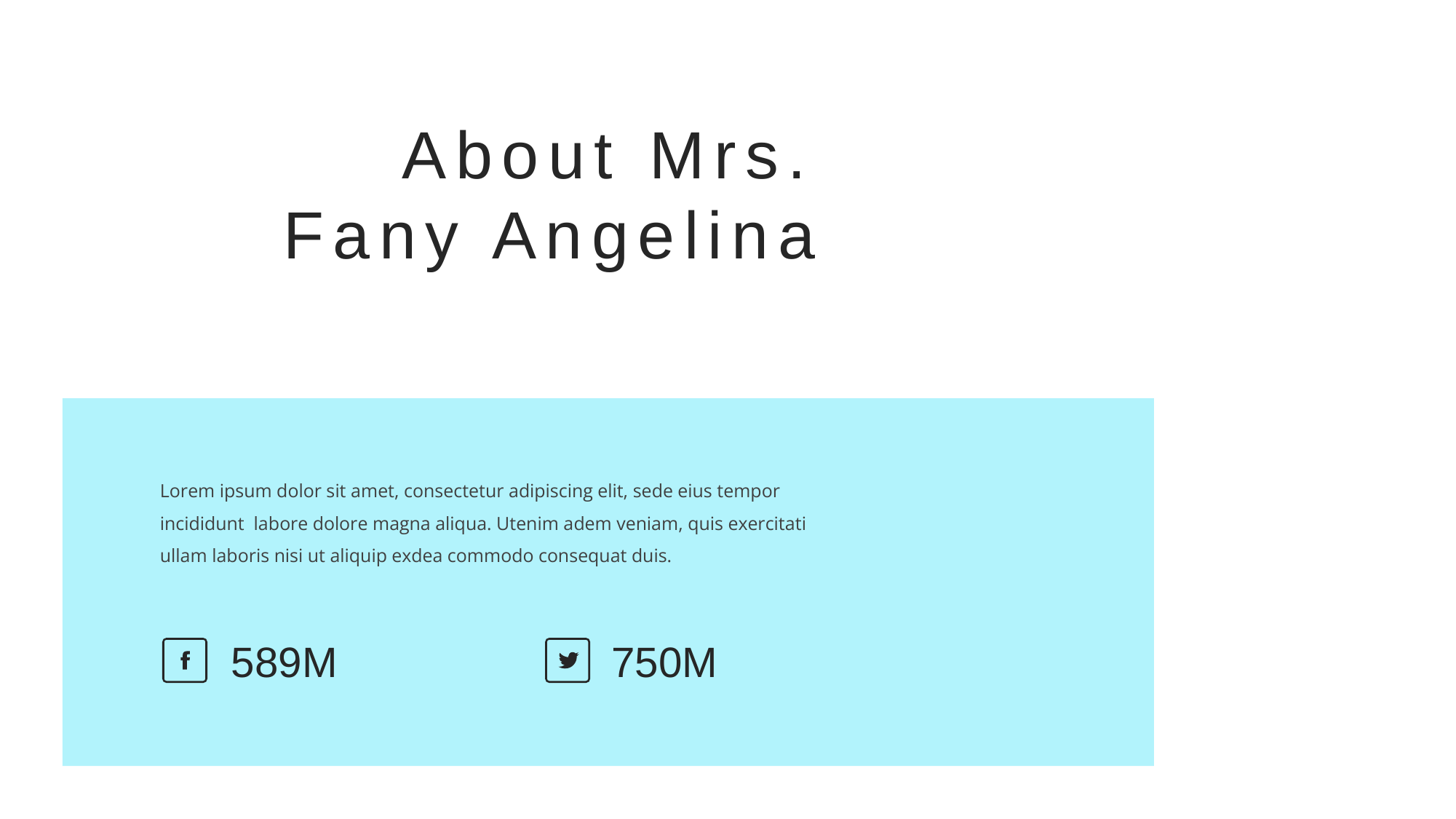

About Mrs. Fany Angelina

Lorem ipsum dolor sit amet, consectetur adipiscing elit, sede eius tempor incididunt  labore dolore magna aliqua. Utenim adem veniam, quis exercitati ullam laboris nisi ut aliquip exdea commodo consequat duis.
589M

750M